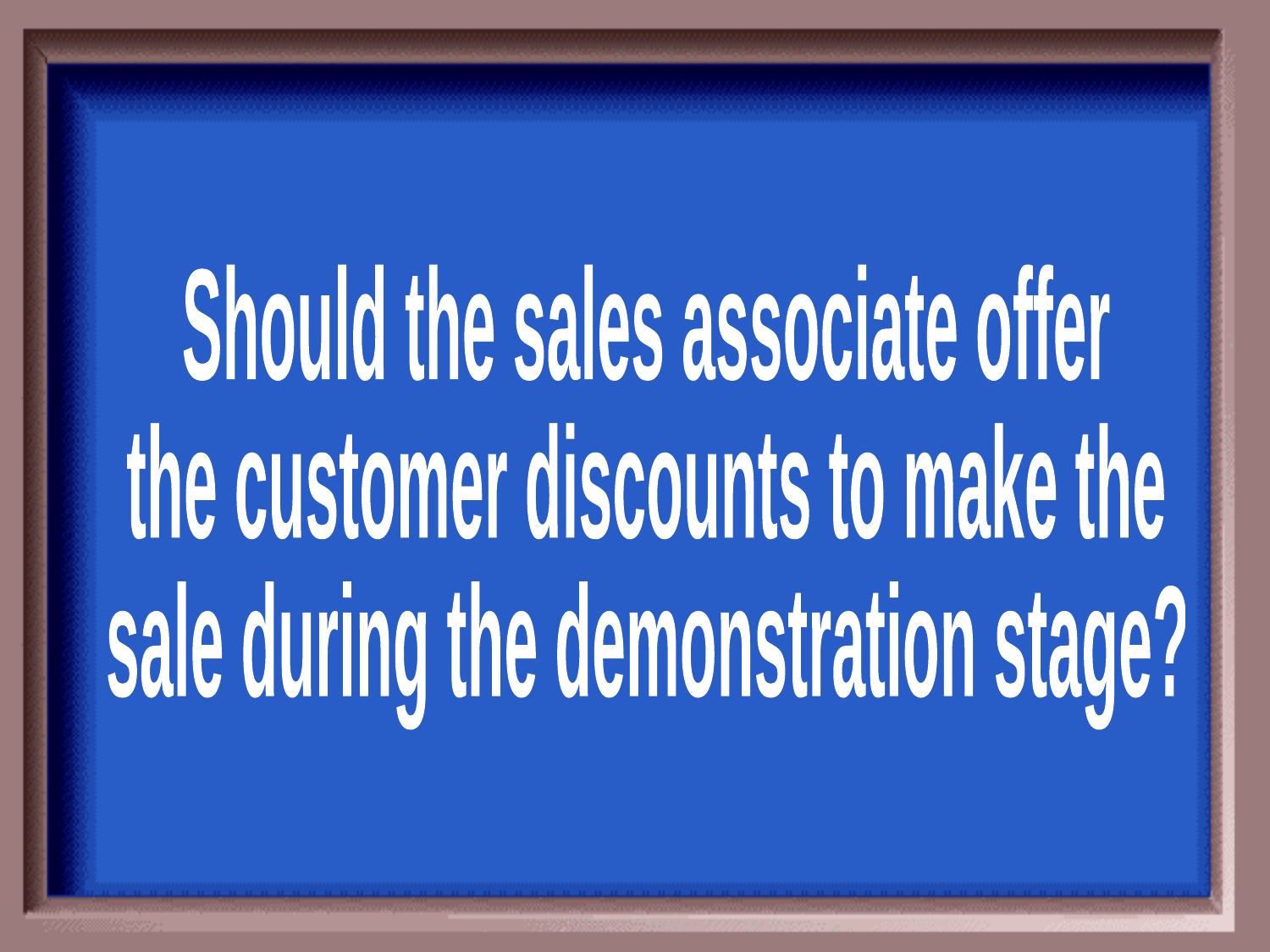

Should the sales associate offer
the customer discounts to make the
sale during the demonstration stage?